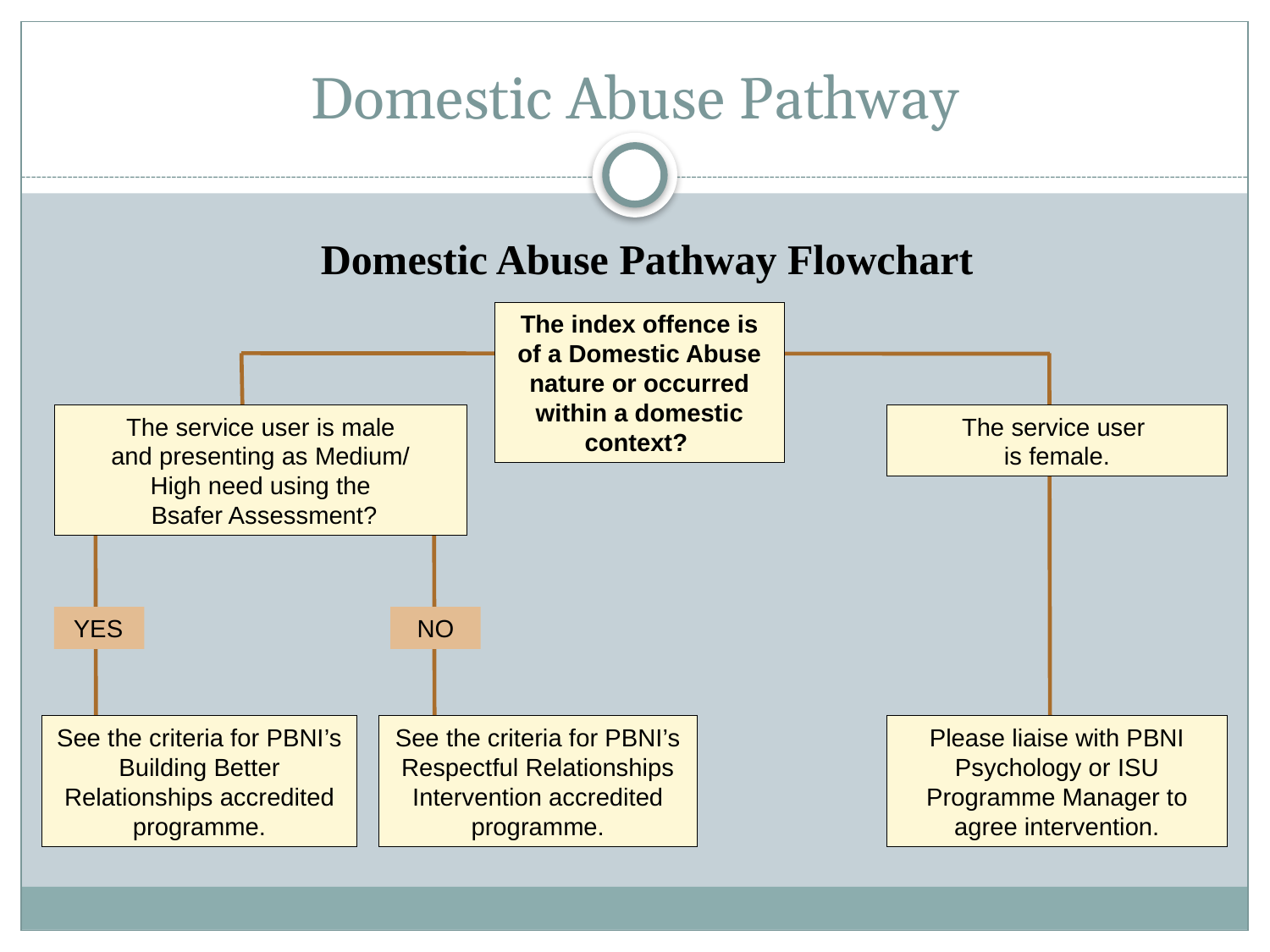

# Domestic Abuse Pathway
Domestic Abuse Pathway Flowchart
The index offence is of a Domestic Abuse nature or occurred within a domestic context?
The service user is male
and presenting as Medium/
High need using the
 Bsafer Assessment?
The service user
is female.
 YES
NO
See the criteria for PBNI’s Building Better Relationships accredited programme.
See the criteria for PBNI’s Respectful Relationships Intervention accredited programme.
Please liaise with PBNI Psychology or ISU Programme Manager to agree intervention.